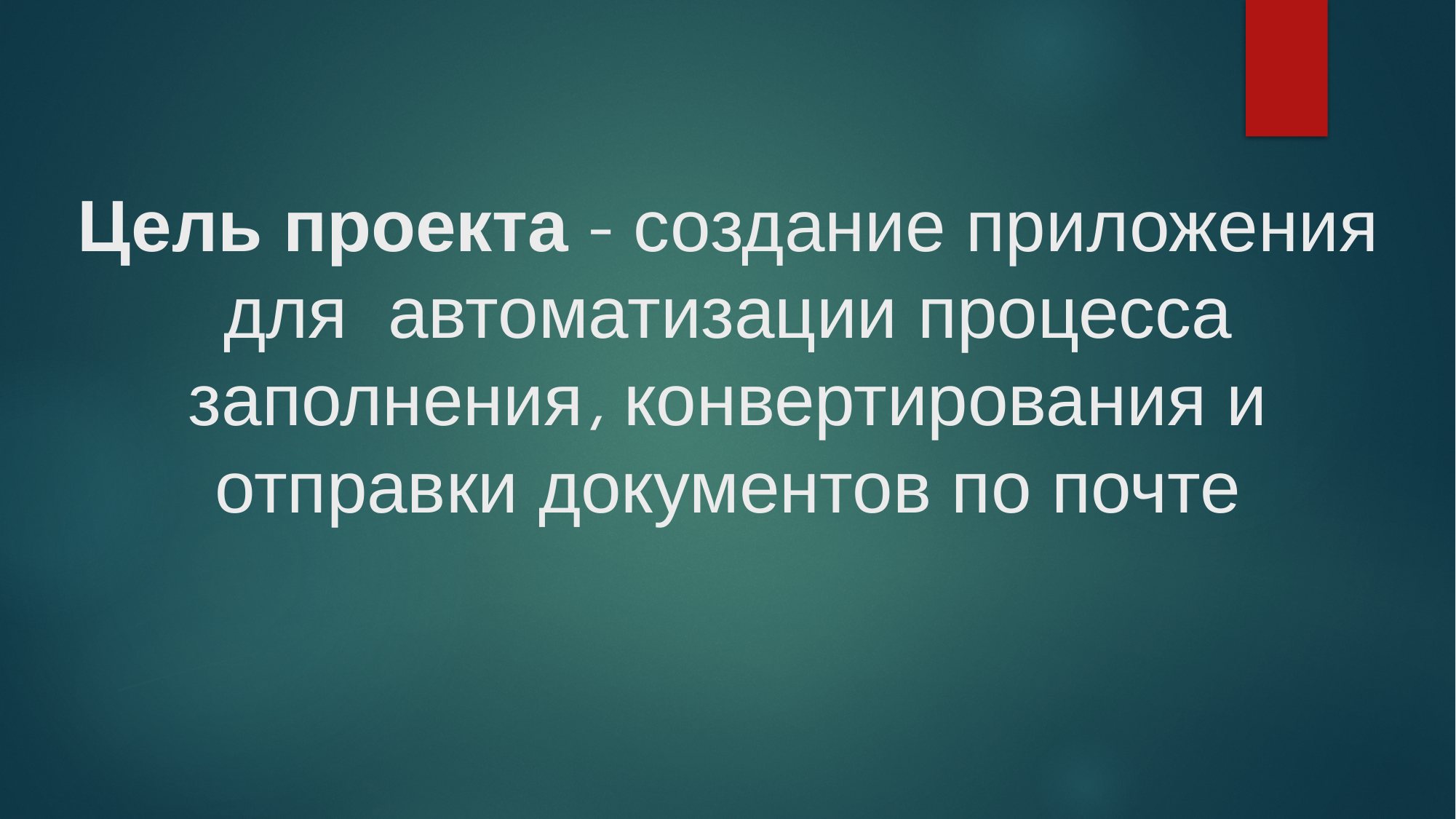

# Цель проекта - создание приложения для  автоматизации процесса заполнения, конвертирования и отправки документов по почте